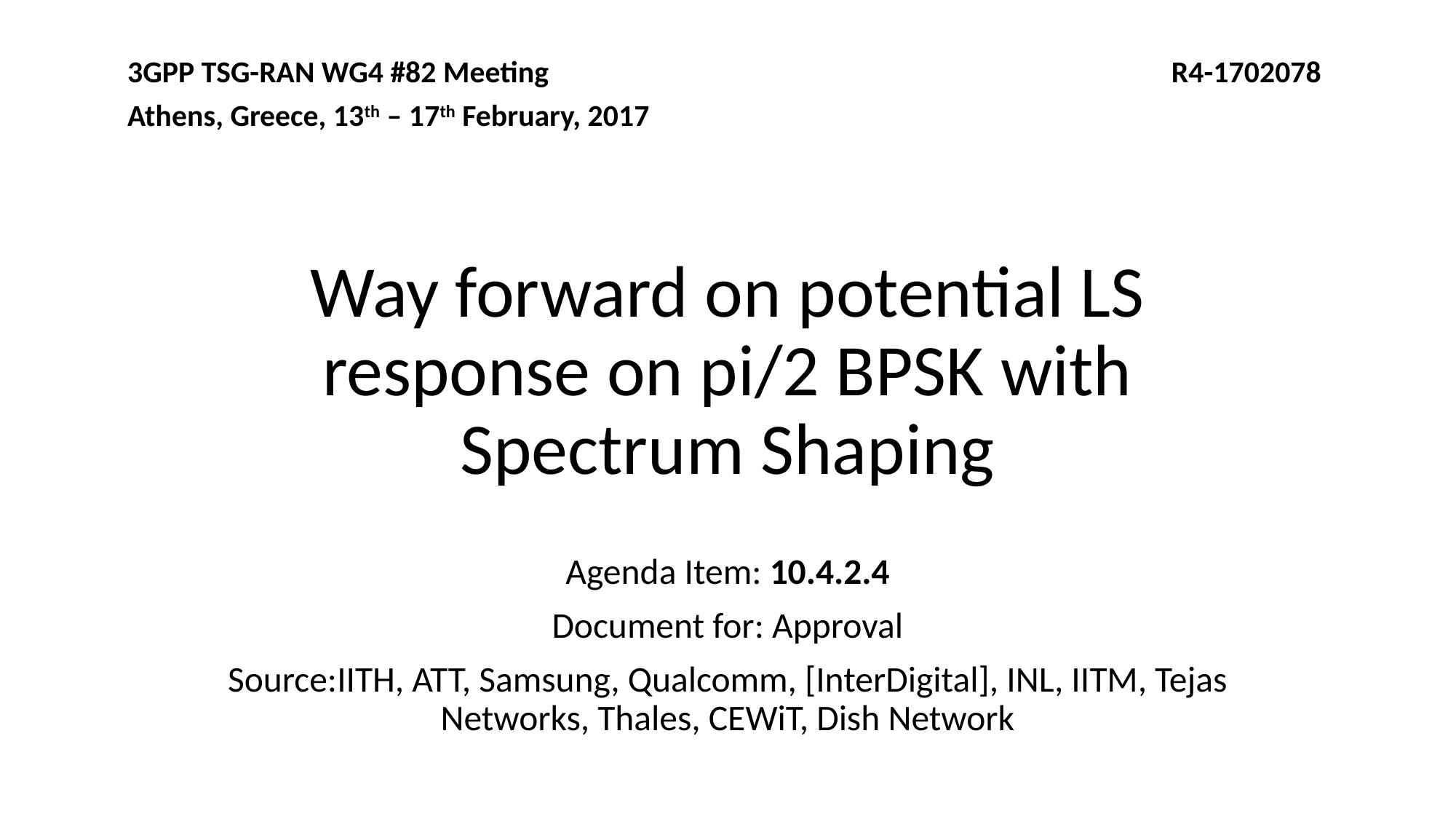

3GPP TSG-RAN WG4 #82 Meeting		                                                                   R4-1702078
Athens, Greece, 13th – 17th February, 2017
# Way forward on potential LS response on pi/2 BPSK with Spectrum Shaping
Agenda Item: 10.4.2.4
Document for: Approval
Source:IITH, ATT, Samsung, Qualcomm, [InterDigital], INL, IITM, Tejas Networks, Thales, CEWiT, Dish Network